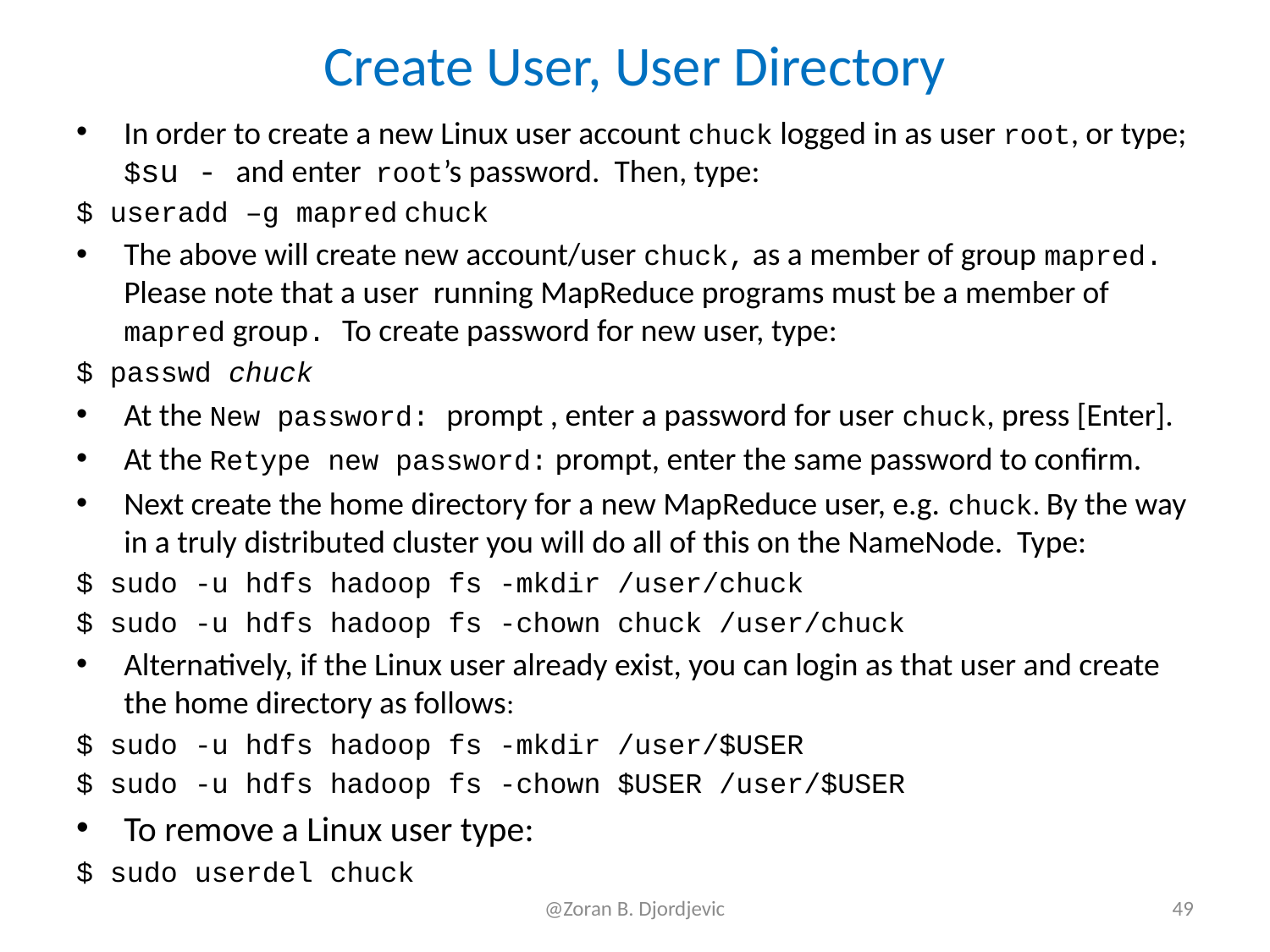

# Create User, User Directory
In order to create a new Linux user account chuck logged in as user root, or type; $su - and enter  root’s password.  Then, type:
$ useradd –g mapred chuck
The above will create new account/user chuck, as a member of group mapred. Please note that a user  running MapReduce programs must be a member of mapred group. To create password for new user, type:
$ passwd chuck
At the New password: prompt , enter a password for user chuck, press [Enter].
At the Retype new password: prompt, enter the same password to confirm.
Next create the home directory for a new MapReduce user, e.g. chuck. By the way in a truly distributed cluster you will do all of this on the NameNode.  Type:
$ sudo -u hdfs hadoop fs -mkdir /user/chuck
$ sudo -u hdfs hadoop fs -chown chuck /user/chuck
Alternatively, if the Linux user already exist, you can login as that user and create the home directory as follows:
$ sudo -u hdfs hadoop fs -mkdir /user/$USER
$ sudo -u hdfs hadoop fs -chown $USER /user/$USER
To remove a Linux user type:
$ sudo userdel chuck

@Zoran B. Djordjevic
49